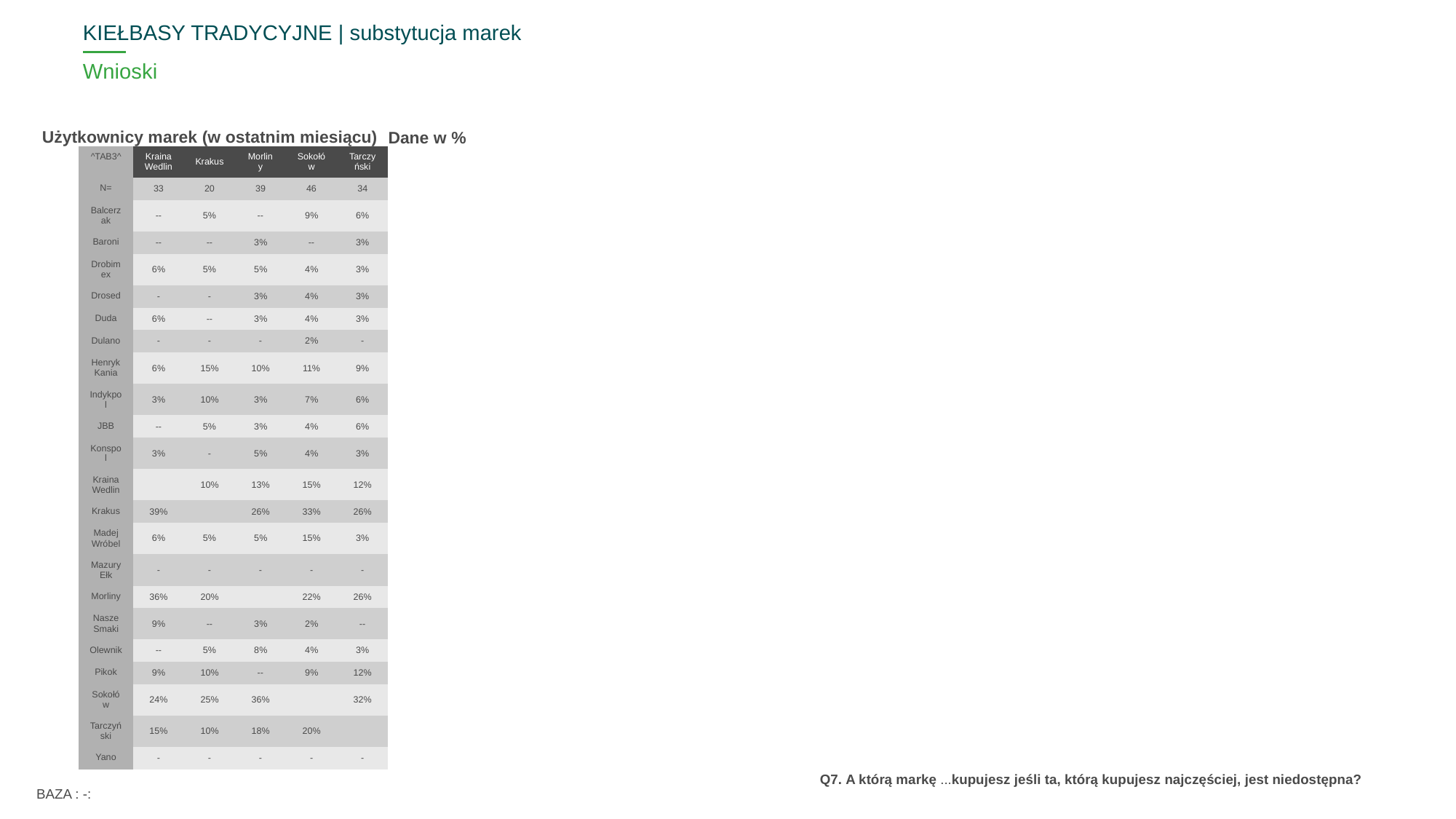

KIEŁBASY TRADYCYJNE | substytucja marek
# Wnioski
Użytkownicy marek (w ostatnim miesiącu)
Dane w %
| ^TAB3^ | Kraina Wedlin | Krakus | Morliny | Sokołów | Tarczyński |
| --- | --- | --- | --- | --- | --- |
| N= | 33 | 20 | 39 | 46 | 34 |
| Balcerzak | -- | 5% | -- | 9% | 6% |
| Baroni | -- | -- | 3% | -- | 3% |
| Drobimex | 6% | 5% | 5% | 4% | 3% |
| Drosed | - | - | 3% | 4% | 3% |
| Duda | 6% | -- | 3% | 4% | 3% |
| Dulano | - | - | - | 2% | - |
| Henryk Kania | 6% | 15% | 10% | 11% | 9% |
| Indykpol | 3% | 10% | 3% | 7% | 6% |
| JBB | -- | 5% | 3% | 4% | 6% |
| Konspol | 3% | - | 5% | 4% | 3% |
| Kraina Wedlin |  | 10% | 13% | 15% | 12% |
| Krakus | 39% |  | 26% | 33% | 26% |
| Madej Wróbel | 6% | 5% | 5% | 15% | 3% |
| Mazury Ełk | - | - | - | - | - |
| Morliny | 36% | 20% |  | 22% | 26% |
| Nasze Smaki | 9% | -- | 3% | 2% | -- |
| Olewnik | -- | 5% | 8% | 4% | 3% |
| Pikok | 9% | 10% | -- | 9% | 12% |
| Sokołów | 24% | 25% | 36% |  | 32% |
| Tarczyński | 15% | 10% | 18% | 20% |  |
| Yano | - | - | - | - | - |

BAZA : -:
Q7. A którą markę ...kupujesz jeśli ta, którą kupujesz najczęściej, jest niedostępna?